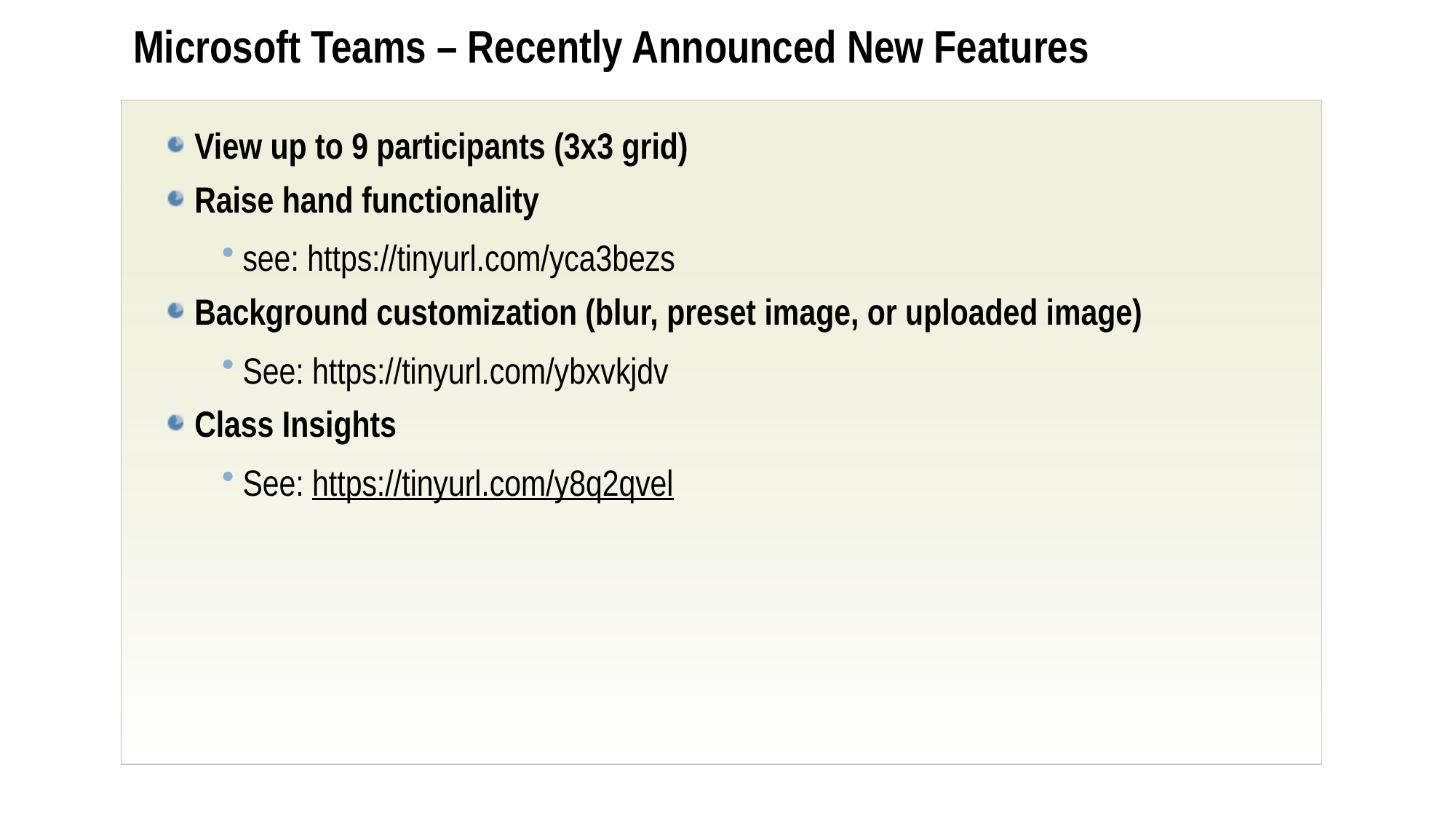

# Microsoft Teams – Recently Announced New Features
View up to 9 participants (3x3 grid)
Raise hand functionality
see: https://tinyurl.com/yca3bezs
Background customization (blur, preset image, or uploaded image)
See: https://tinyurl.com/ybxvkjdv
Class Insights
See: https://tinyurl.com/y8q2qvel